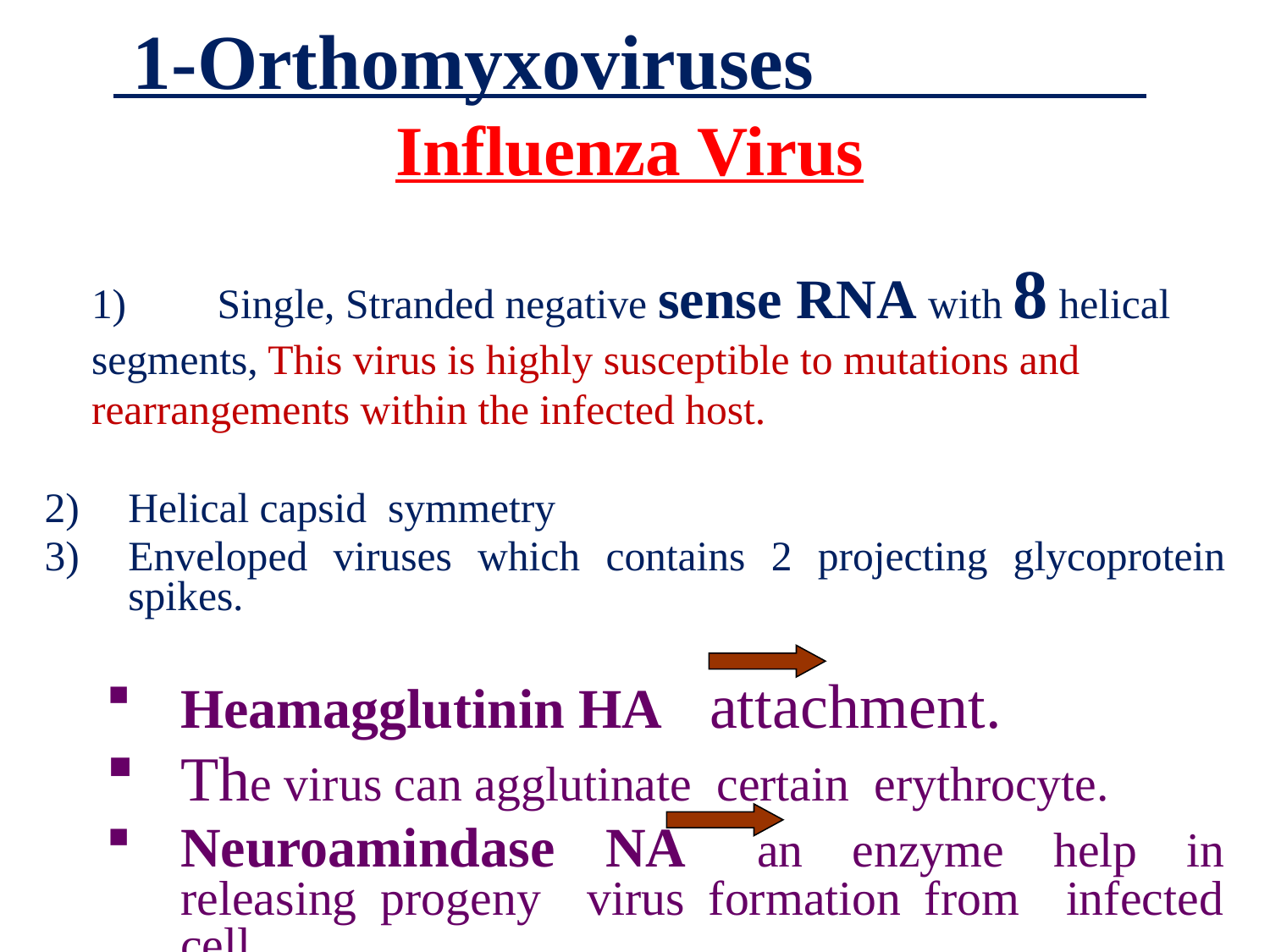

# 1-Orthomyxoviruses                  Influenza Virus

1)	Single, Stranded negative sense RNA with 8 helical segments, This virus is highly susceptible to mutations and rearrangements within the infected host. egmenteRNA.

2)	Helical capsid  symmetry
3)	Enveloped viruses which contains 2 projecting glycoprotein spikes.

Heamagglutinin HA 	   attachment.
The virus can agglutinate  certain  erythrocyte.
Neuroamindase NA 		an enzyme help in releasing progeny  virus formation from  infected cell.